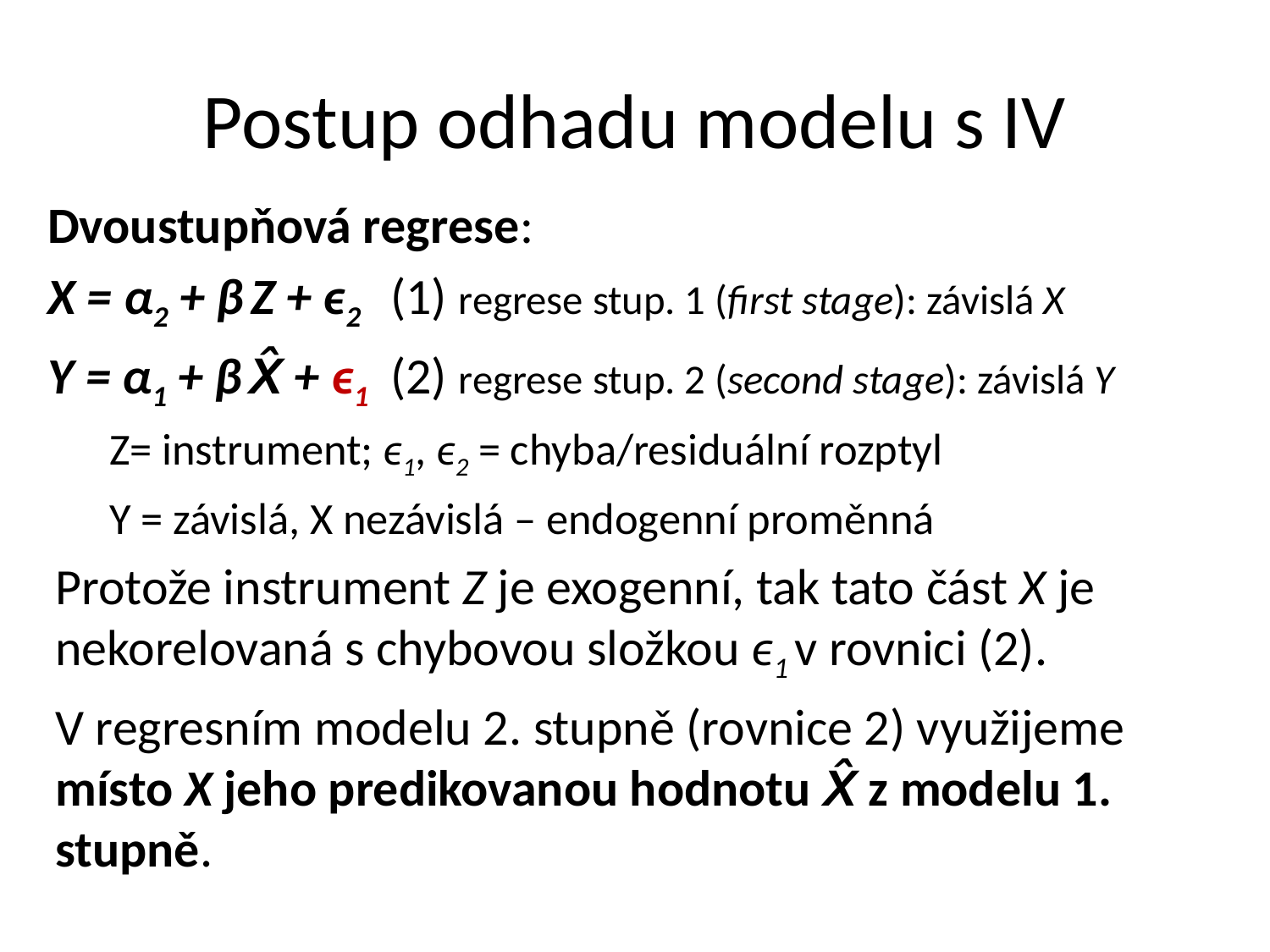

# Postup odhadu modelu s IV
Dvoustupňová regrese:
X = α2 + β Z + ϵ2	(1) regrese stup. 1 (first stage): závislá X
Y = α1 + β X̂ + ϵ1	(2) regrese stup. 2 (second stage): závislá Y
Z= instrument; ϵ1, ϵ2 = chyba/residuální rozptyl
Y = závislá, X nezávislá – endogenní proměnná
Protože instrument Z je exogenní, tak tato část X je nekorelovaná s chybovou složkou ϵ1 v rovnici (2).
V regresním modelu 2. stupně (rovnice 2) využijeme místo X jeho predikovanou hodnotu X̂ z modelu 1. stupně.